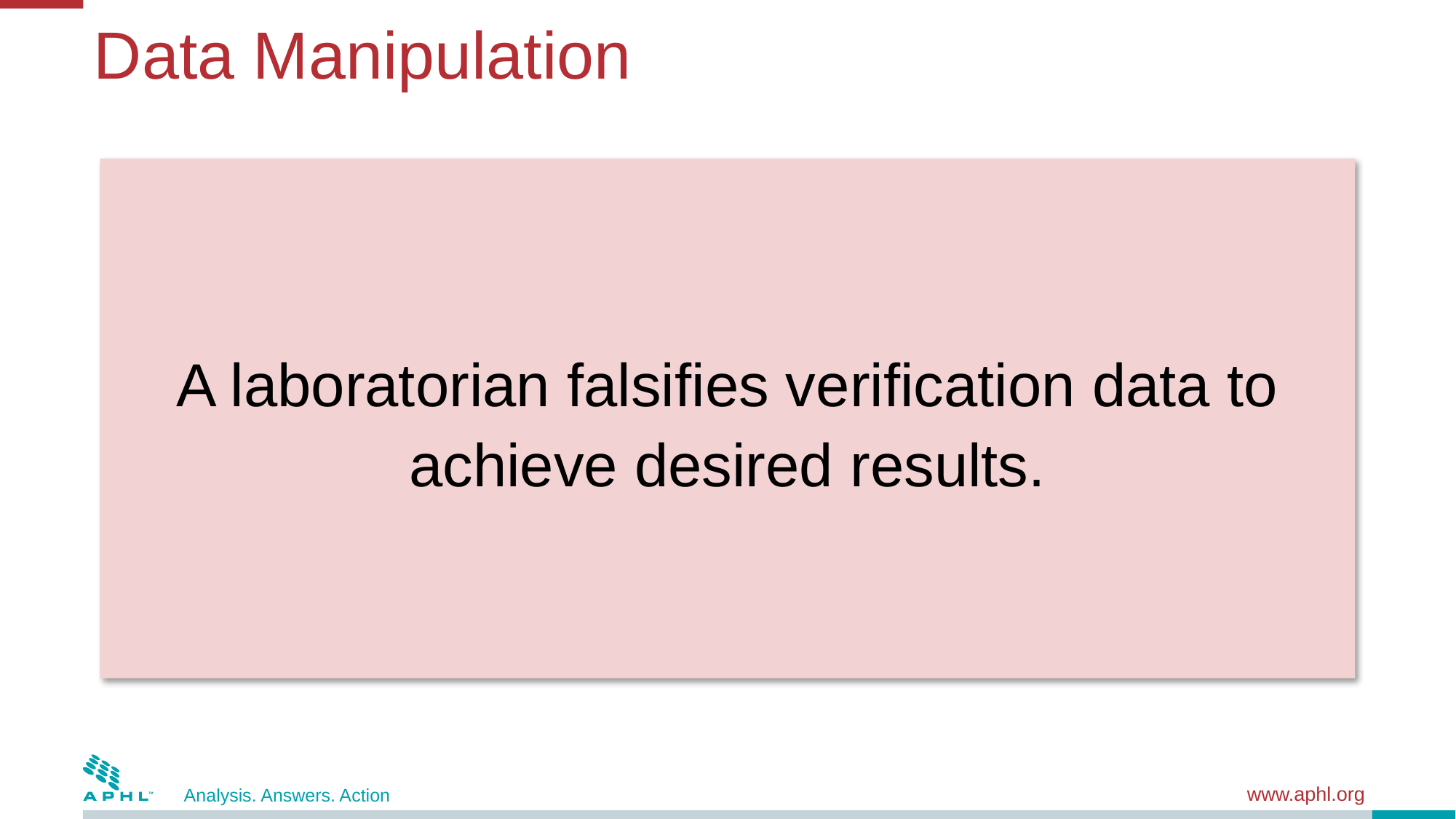

# Data Manipulation
A laboratorian falsifies verification data to achieve desired results.